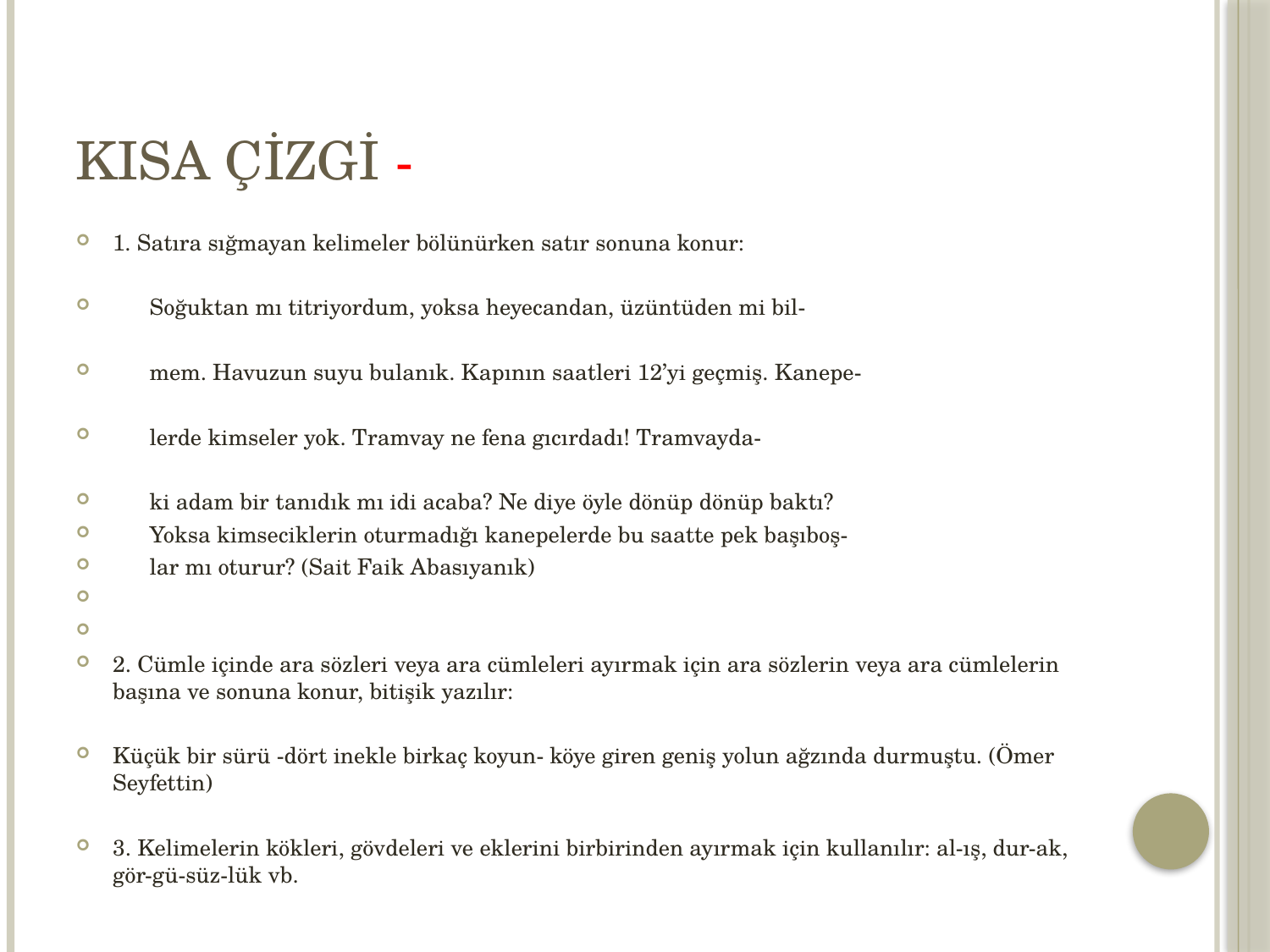

# KISA ÇİZGİ -
1. Satıra sığmayan kelimeler bölünürken satır sonuna konur:

      Soğuktan mı titriyordum, yoksa heyecandan, üzüntüden mi bil-

      mem. Havuzun suyu bulanık. Kapının saatleri 12’yi geçmiş. Kanepe-

      lerde kimseler yok. Tramvay ne fena gıcırdadı! Tramvayda-

      ki adam bir tanıdık mı idi acaba? Ne diye öyle dönüp dönüp baktı?
      Yoksa kimseciklerin oturmadığı kanepelerde bu saatte pek başıboş-
      lar mı oturur? (Sait Faik Abasıyanık)

2. Cümle içinde ara sözleri veya ara cümleleri ayırmak için ara sözlerin veya ara cümlelerin başına ve sonuna konur, bitişik yazılır:

Küçük bir sürü -dört inekle birkaç koyun- köye giren geniş yolun ağzında durmuştu. (Ömer Seyfettin)

3. Kelimelerin kökleri, gövdeleri ve eklerini birbirinden ayırmak için kullanılır: al-ış, dur-ak, gör-gü-süz-lük vb.